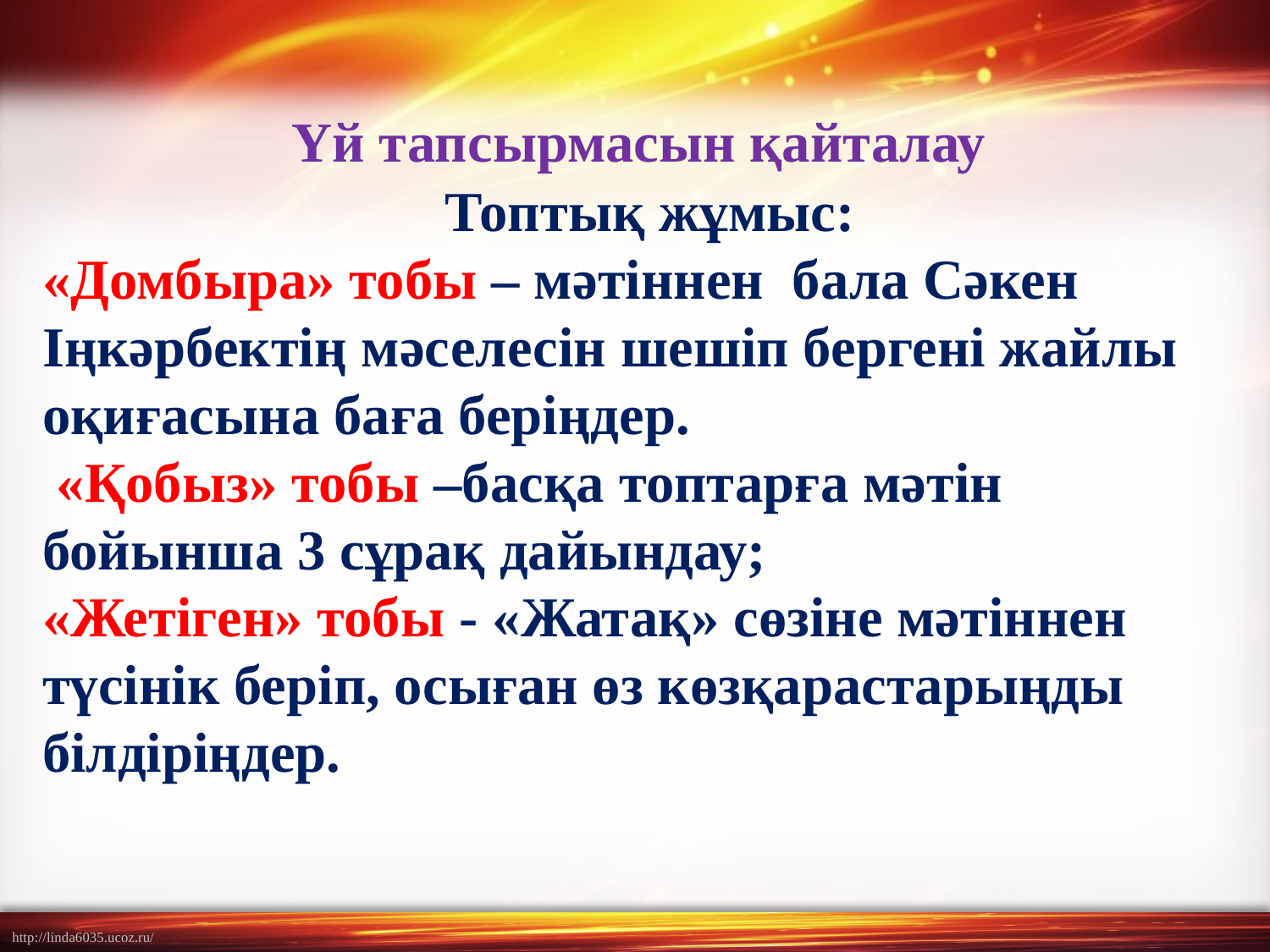

# Үй тапсырмасын қайталау
Топтық жұмыс:
«Домбыра» тобы – мәтіннен  бала Сәкен Іңкәрбектің мәселесін шешіп бергені жайлы оқиғасына баға беріңдер.
 «Қобыз» тобы –басқа топтарға мәтін бойынша 3 сұрақ дайындау;
«Жетіген» тобы - «Жатақ» сөзіне мәтіннен түсінік беріп, осыған өз көзқарастарыңды білдіріңдер.